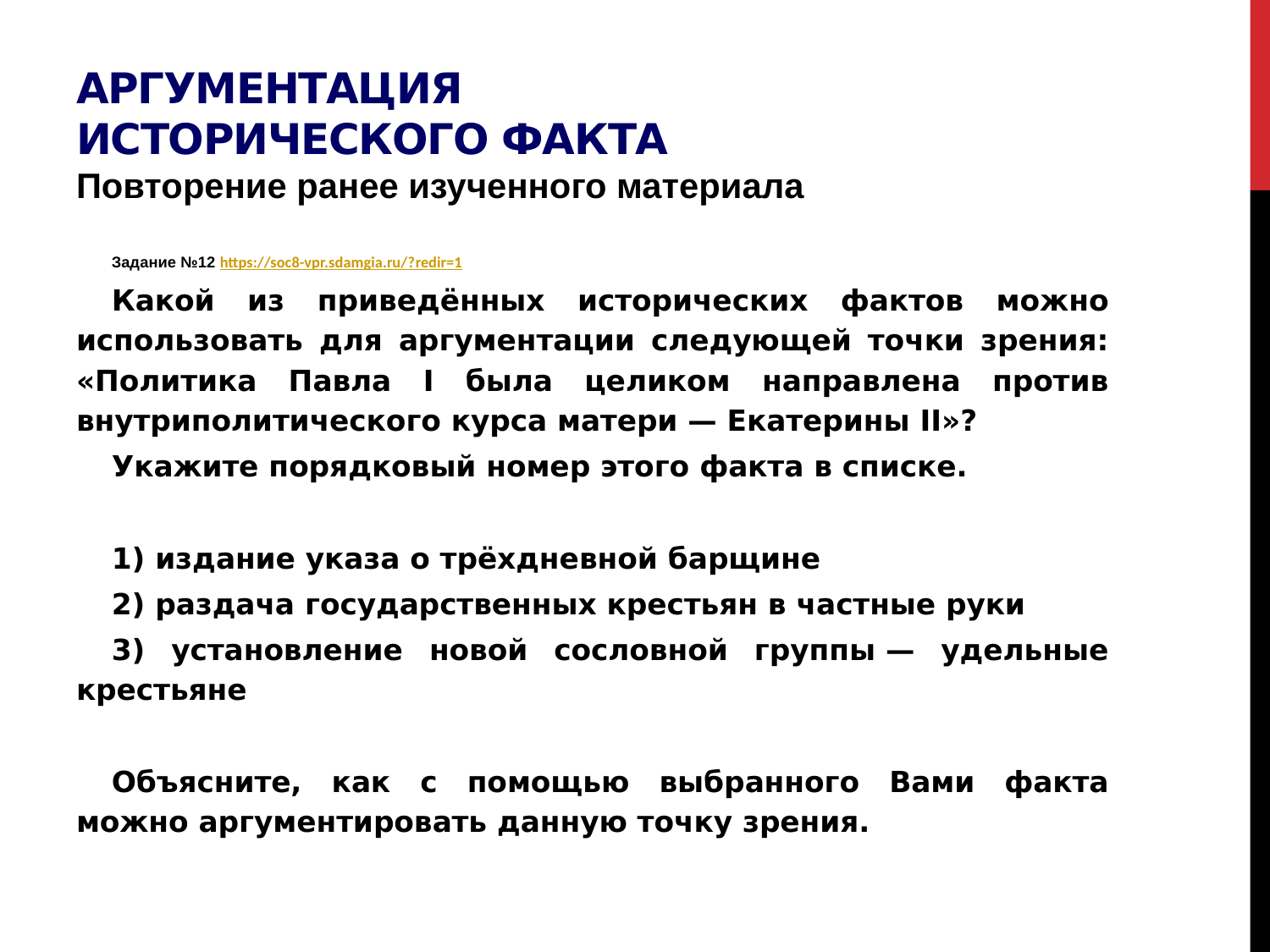

# Аргументация исторического факта Повторение ранее изученного материала
Задание №12 https://soc8-vpr.sdamgia.ru/?redir=1
Какой из приведённых исторических фактов можно использовать для аргументации следующей точки зрения: «Политика Павла I была целиком направлена против внутриполитического курса матери — Екатерины II»?
Укажите порядковый номер этого факта в списке.

1) издание указа о трёхдневной барщине
2) раздача государственных крестьян в частные руки
3) установление новой сословной группы — удельные крестьяне

Объясните, как с помощью выбранного Вами факта можно аргументировать данную точку зрения.